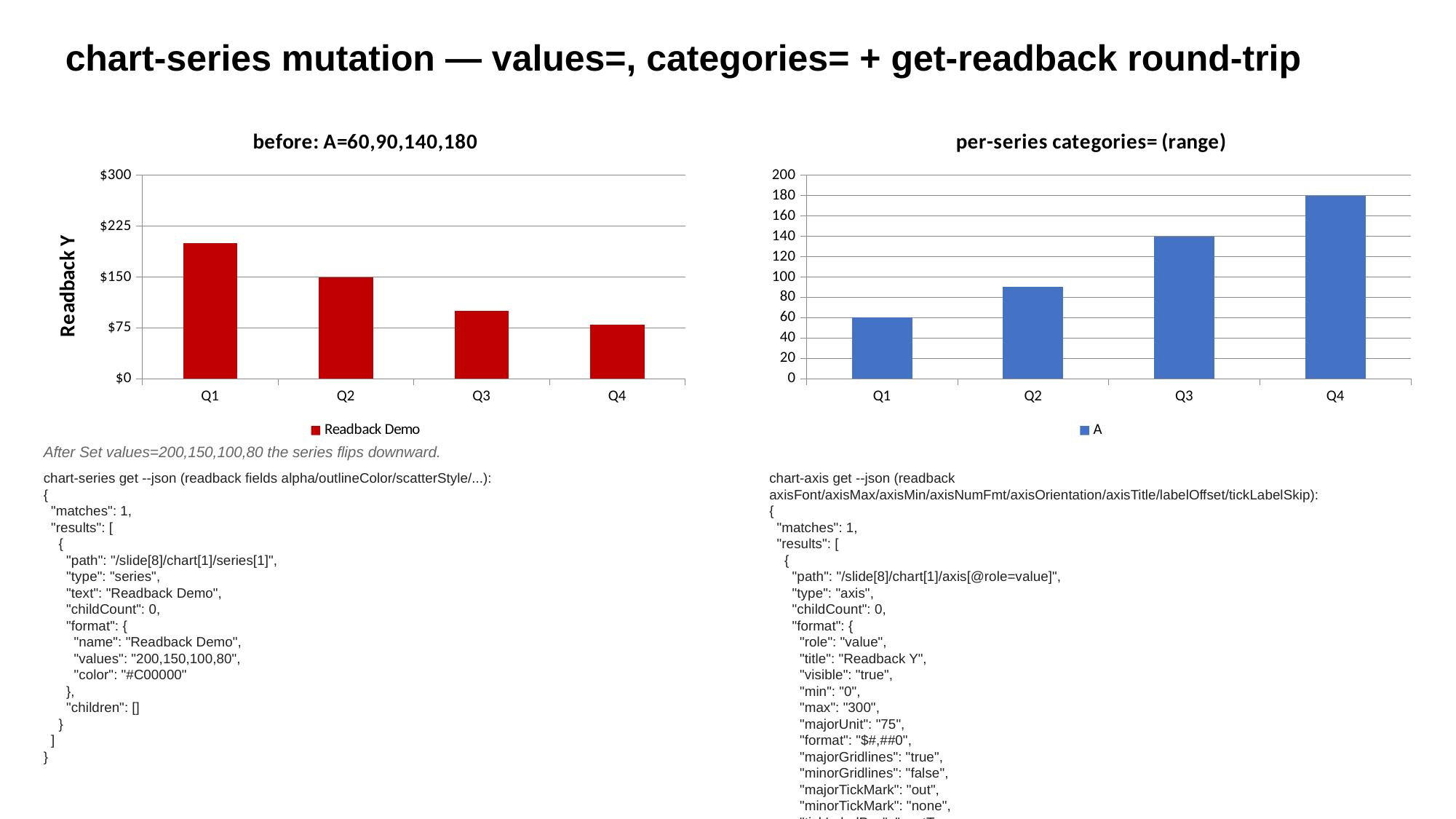

chart-series mutation — values=, categories= + get-readback round-trip

### Chart: before: A=60,90,140,180

| Category |  |
|---|---|
| Q1 | 200.0 |
| Q2 | 150.0 |
| Q3 | 100.0 |
| Q4 | 80.0 |

### Chart: per-series categories= (range)

| Category |  |
|---|---|
| Q1 | 60.0 |
| Q2 | 90.0 |
| Q3 | 140.0 |
| Q4 | 180.0 |
After Set values=200,150,100,80 the series flips downward.
chart-series get --json (readback fields alpha/outlineColor/scatterStyle/...):
{
  "matches": 1,
  "results": [
    {
      "path": "/slide[8]/chart[1]/series[1]",
      "type": "series",
      "text": "Readback Demo",
      "childCount": 0,
      "format": {
        "name": "Readback Demo",
        "values": "200,150,100,80",
        "color": "#C00000"
      },
      "children": []
    }
  ]
}
chart-axis get --json (readback axisFont/axisMax/axisMin/axisNumFmt/axisOrientation/axisTitle/labelOffset/tickLabelSkip):
{
  "matches": 1,
  "results": [
    {
      "path": "/slide[8]/chart[1]/axis[@role=value]",
      "type": "axis",
      "childCount": 0,
      "format": {
        "role": "value",
        "title": "Readback Y",
        "visible": "true",
        "min": "0",
        "max": "300",
        "majorUnit": "75",
        "format": "$#,##0",
        "majorGridlines": "true",
        "minorGridlines": "false",
        "majorTickMark": "out",
        "minorTickMark": "none",
        "tickLabelPos": "nextT